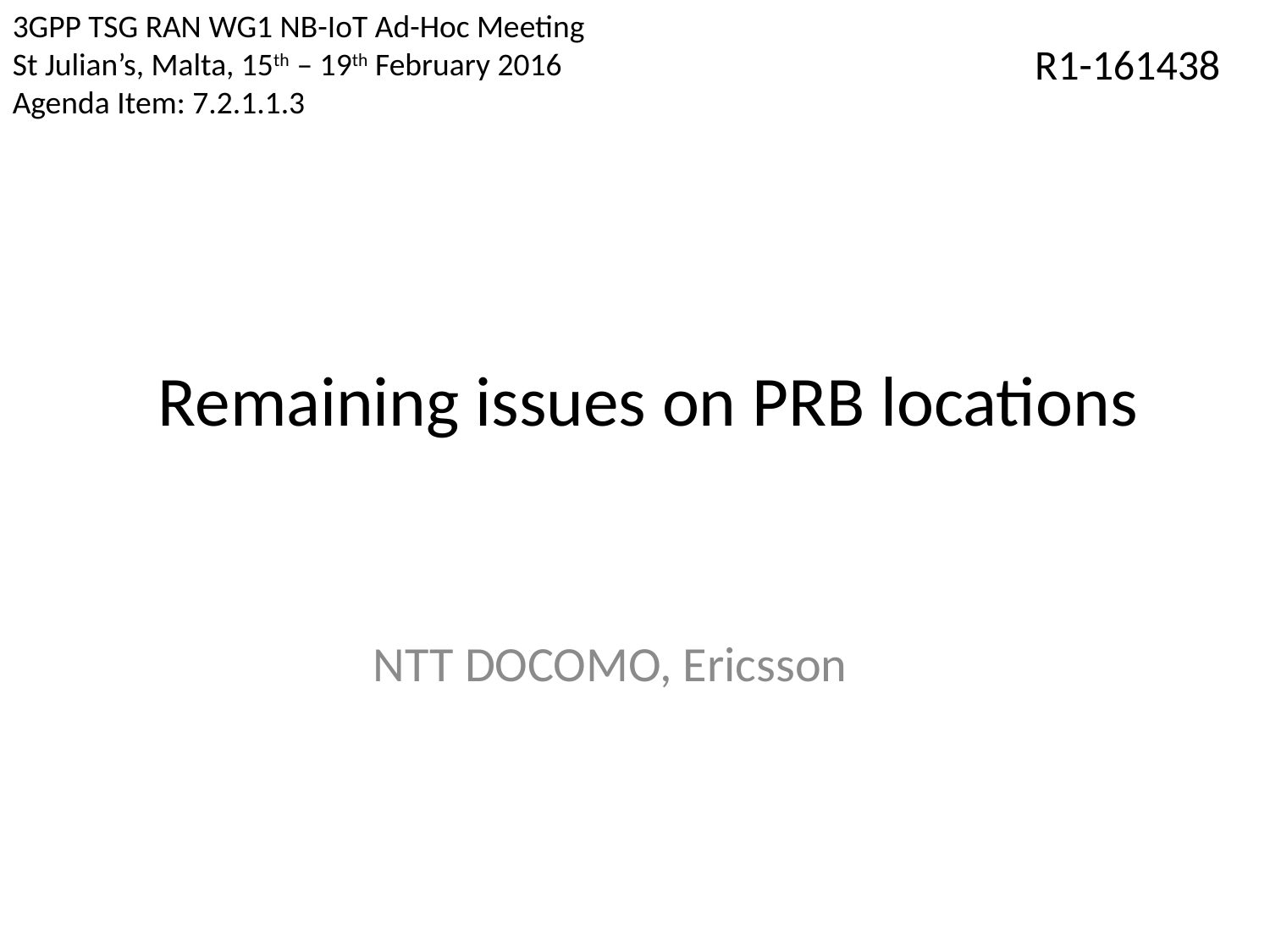

3GPP TSG RAN WG1 NB-IoT Ad-Hoc Meeting
St Julian’s, Malta, 15th – 19th February 2016
Agenda Item: 7.2.1.1.3
R1-161438
# Remaining issues on PRB locations
NTT DOCOMO, Ericsson